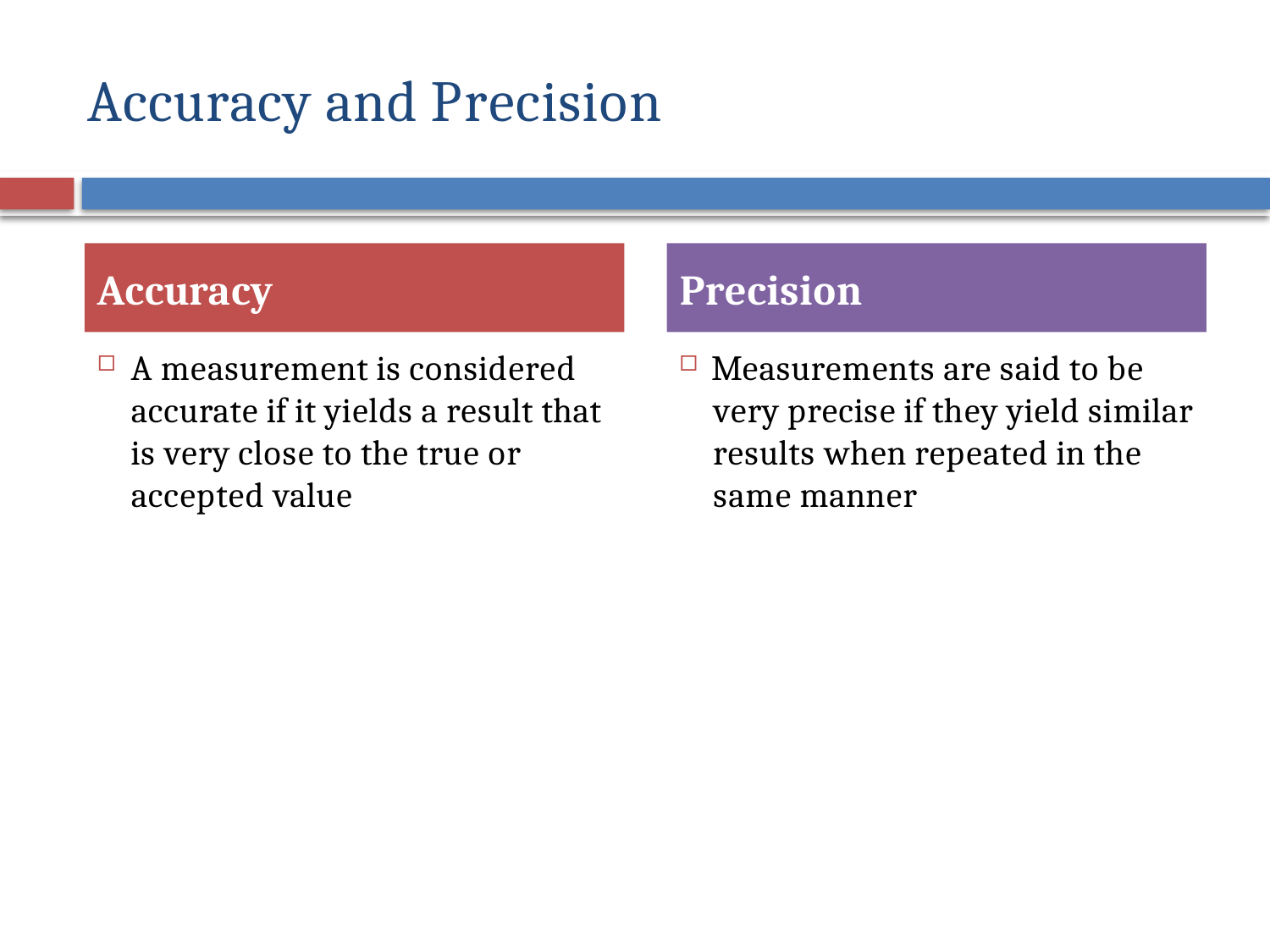

# Accuracy and Precision
Accuracy
Precision
A measurement is considered accurate if it yields a result that is very close to the true or accepted value
Measurements are said to be very precise if they yield similar results when repeated in the same manner